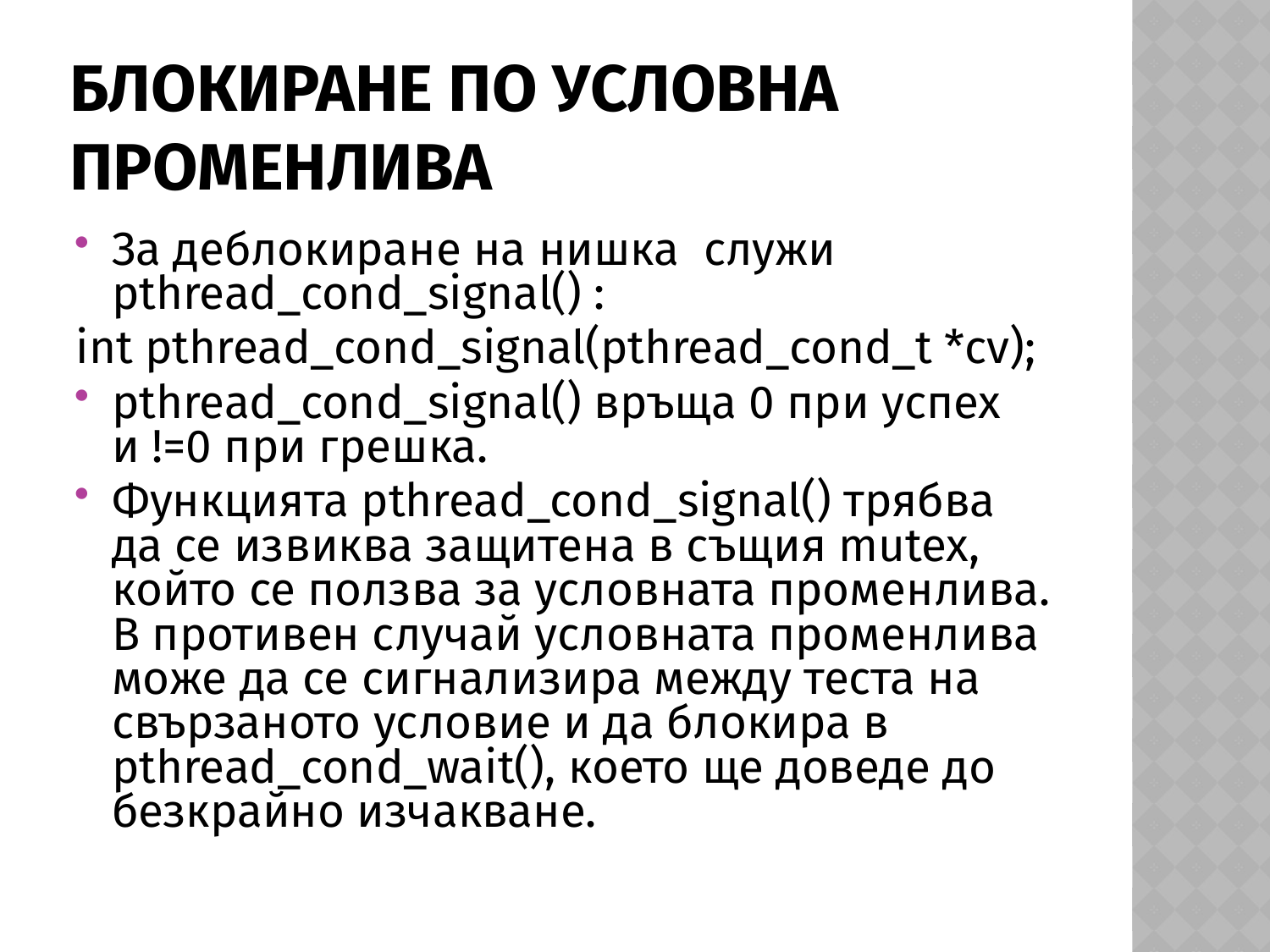

# Блокиране по условна променлива
За деблокиране на нишка  служи pthread_cond_signal() :
int pthread_cond_signal(pthread_cond_t *cv);
pthread_cond_signal() връща 0 при успех и !=0 при грешка.
Функцията pthread_cond_signal() трябва да се извиква защитена в същия mutex, който се ползва за условната променлива. В противен случай условната променлива може да се сигнализира между теста на свързаното условие и да блокира в pthread_cond_wait(), което ще доведе до безкрайно изчакване.